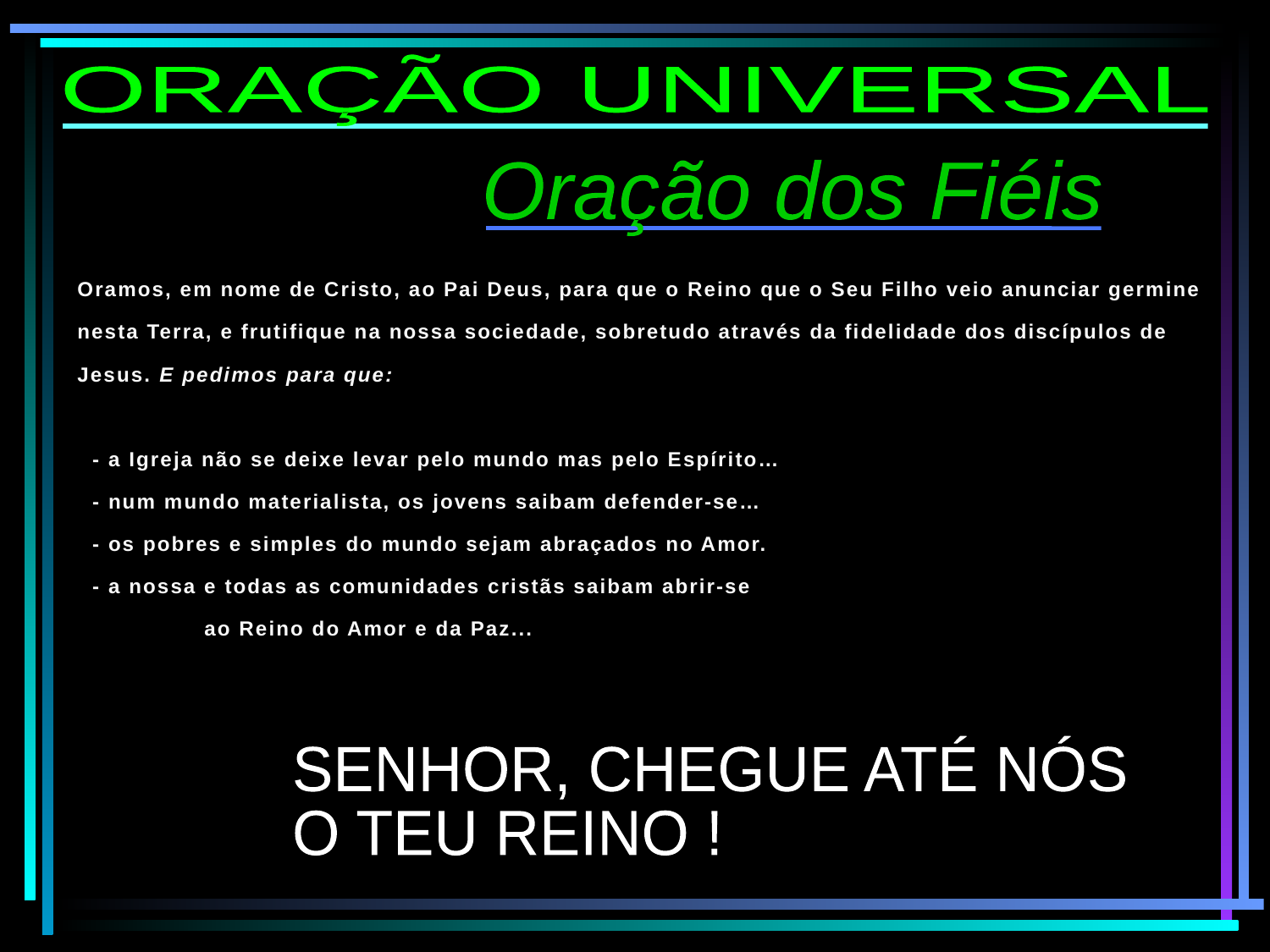

ORAÇÃO UNIVERSAL

Oração dos Fiéis

Oramos, em nome de Cristo, ao Pai Deus, para que o Reino que o Seu Filho veio anunciar germine nesta Terra, e frutifique na nossa sociedade, sobretudo através da fidelidade dos discípulos de Jesus. E pedimos para que:

  - a Igreja não se deixe levar pelo mundo mas pelo Espírito…
  - num mundo materialista, os jovens saibam defender-se…
  - os pobres e simples do mundo sejam abraçados no Amor.
  - a nossa e todas as comunidades cristãs saibam abrir-se
	ao Reino do Amor e da Paz...
SENHOR, CHEGUE ATÉ NÓS
O TEU REINO !